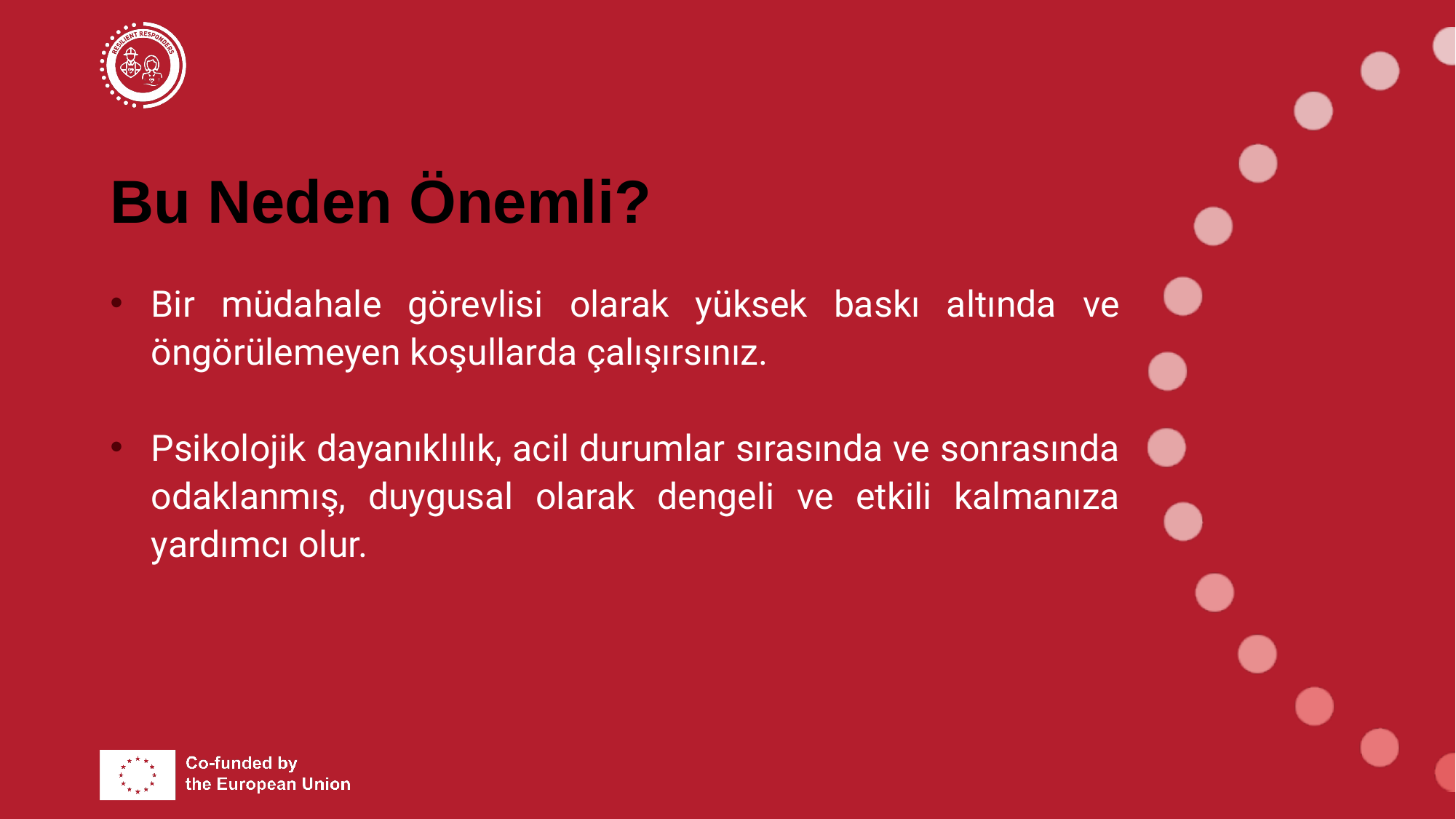

# Bu Neden Önemli?
Bir müdahale görevlisi olarak yüksek baskı altında ve öngörülemeyen koşullarda çalışırsınız.

Psikolojik dayanıklılık, acil durumlar sırasında ve sonrasında odaklanmış, duygusal olarak dengeli ve etkili kalmanıza yardımcı olur.